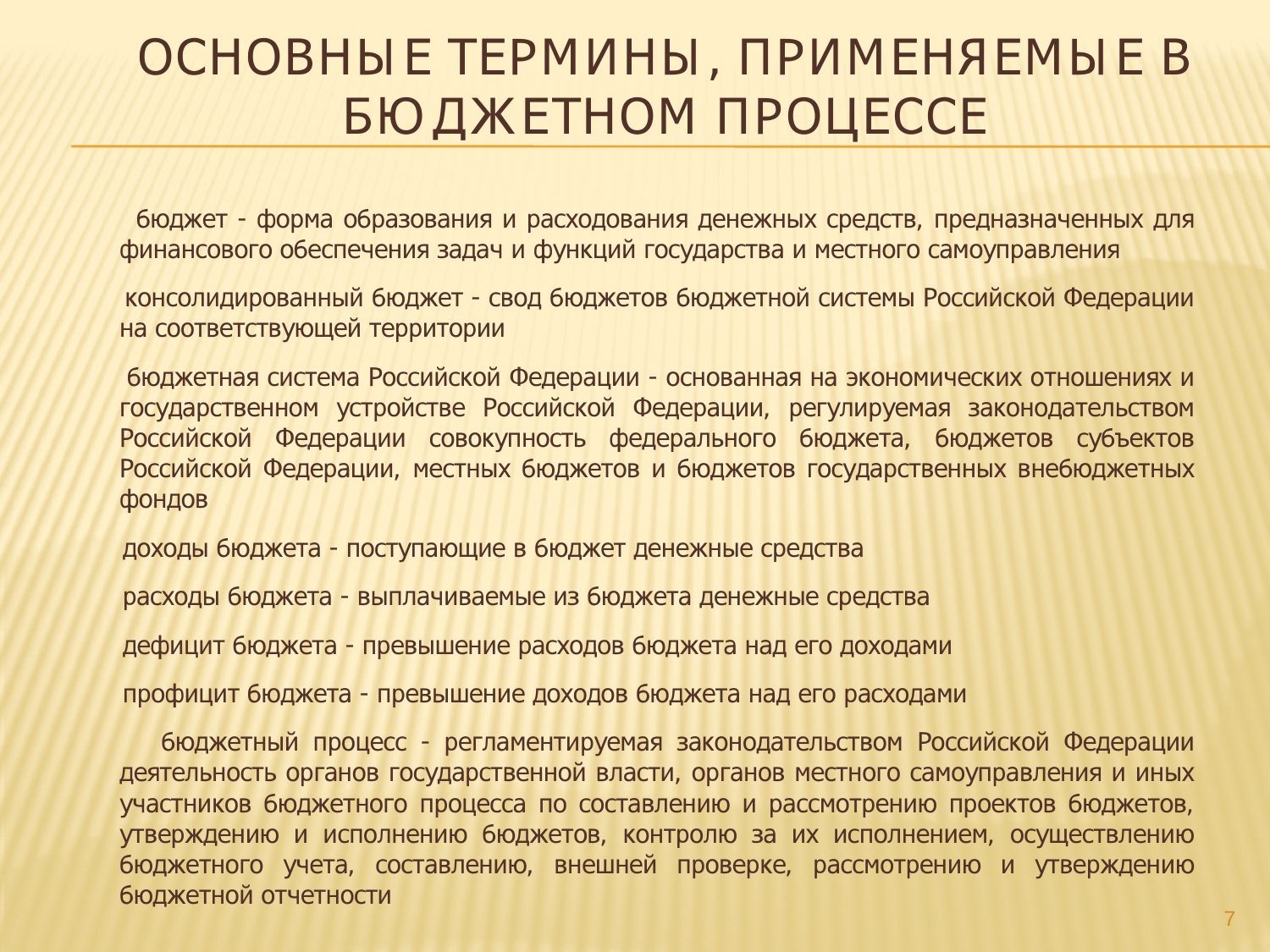

# Основные термины, применяемые в бюджетном процессе
      бюджет - форма образования и расходования денежных средств, предназначенных для финансового обеспечения задач и функций государства и местного самоуправления
      консолидированный бюджет - свод бюджетов бюджетной системы Российской Федерации на соответствующей территории
      бюджетная система Российской Федерации - основанная на экономических отношениях и государственном устройстве Российской Федерации, регулируемая законодательством Российской Федерации совокупность федерального бюджета, бюджетов субъектов Российской Федерации, местных бюджетов и бюджетов государственных внебюджетных фондов
      доходы бюджета - поступающие в бюджет денежные средства
      расходы бюджета - выплачиваемые из бюджета денежные средства
      дефицит бюджета - превышение расходов бюджета над его доходами
      профицит бюджета - превышение доходов бюджета над его расходами
      бюджетный процесс - регламентируемая законодательством Российской Федерации деятельность органов государственной власти, органов местного самоуправления и иных участников бюджетного процесса по составлению и рассмотрению проектов бюджетов, утверждению и исполнению бюджетов, контролю за их исполнением, осуществлению бюджетного учета, составлению, внешней проверке, рассмотрению и утверждению бюджетной отчетности

7